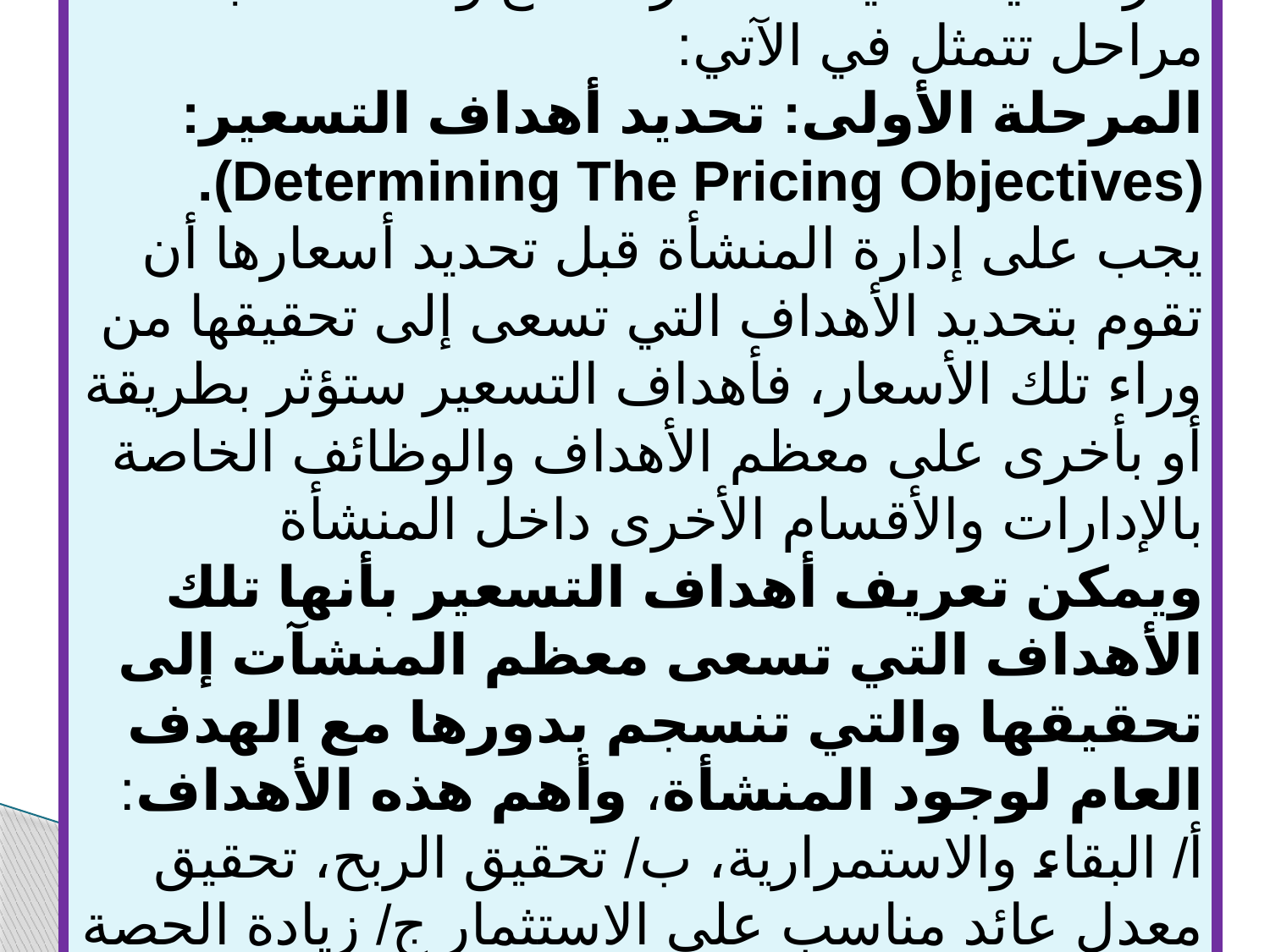

تمر عملية تحديد الأسعار للسلع والخدمات بعدة مراحل تتمثل في الآتي:
المرحلة الأولى: تحديد أهداف التسعير:(Determining The Pricing Objectives).
يجب على إدارة المنشأة قبل تحديد أسعارها أن تقوم بتحديد الأهداف التي تسعى إلى تحقيقها من وراء تلك الأسعار، فأهداف التسعير ستؤثر بطريقة أو بأخرى على معظم الأهداف والوظائف الخاصة بالإدارات والأقسام الأخرى داخل المنشأة
ويمكن تعريف أهداف التسعير بأنها تلك الأهداف التي تسعى معظم المنشآت إلى تحقيقها والتي تنسجم بدورها مع الهدف العام لوجود المنشأة، وأهم هذه الأهداف:
أ/ البقاء والاستمرارية، ب/ تحقيق الربح، تحقيق معدل عائد مناسب على الاستثمار ج/ زيادة الحصة السوقية للمنشأة.